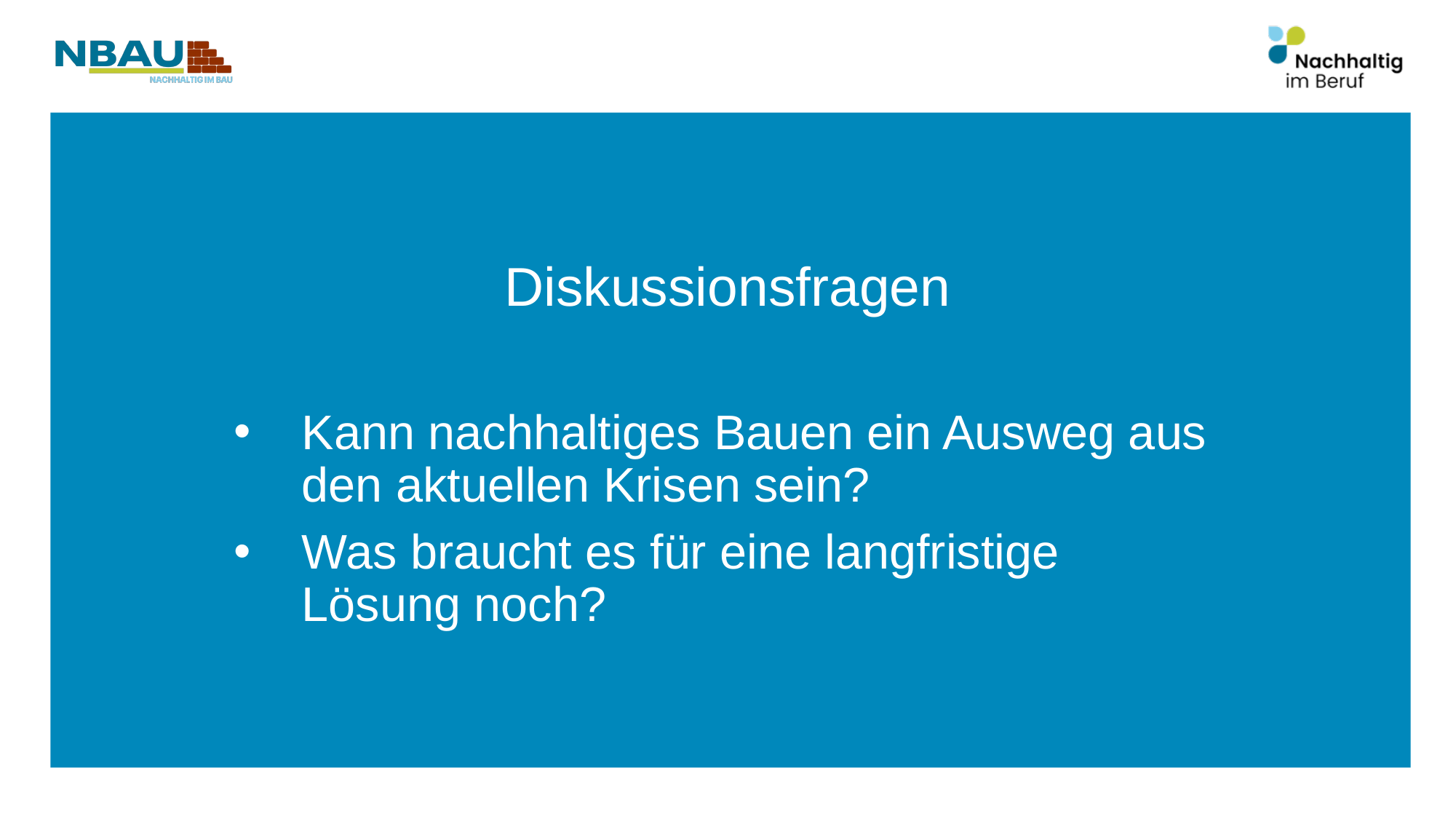

Diskussionsfragen

Kann nachhaltiges Bauen ein Ausweg aus den aktuellen Krisen sein?
Was braucht es für eine langfristige Lösung noch?